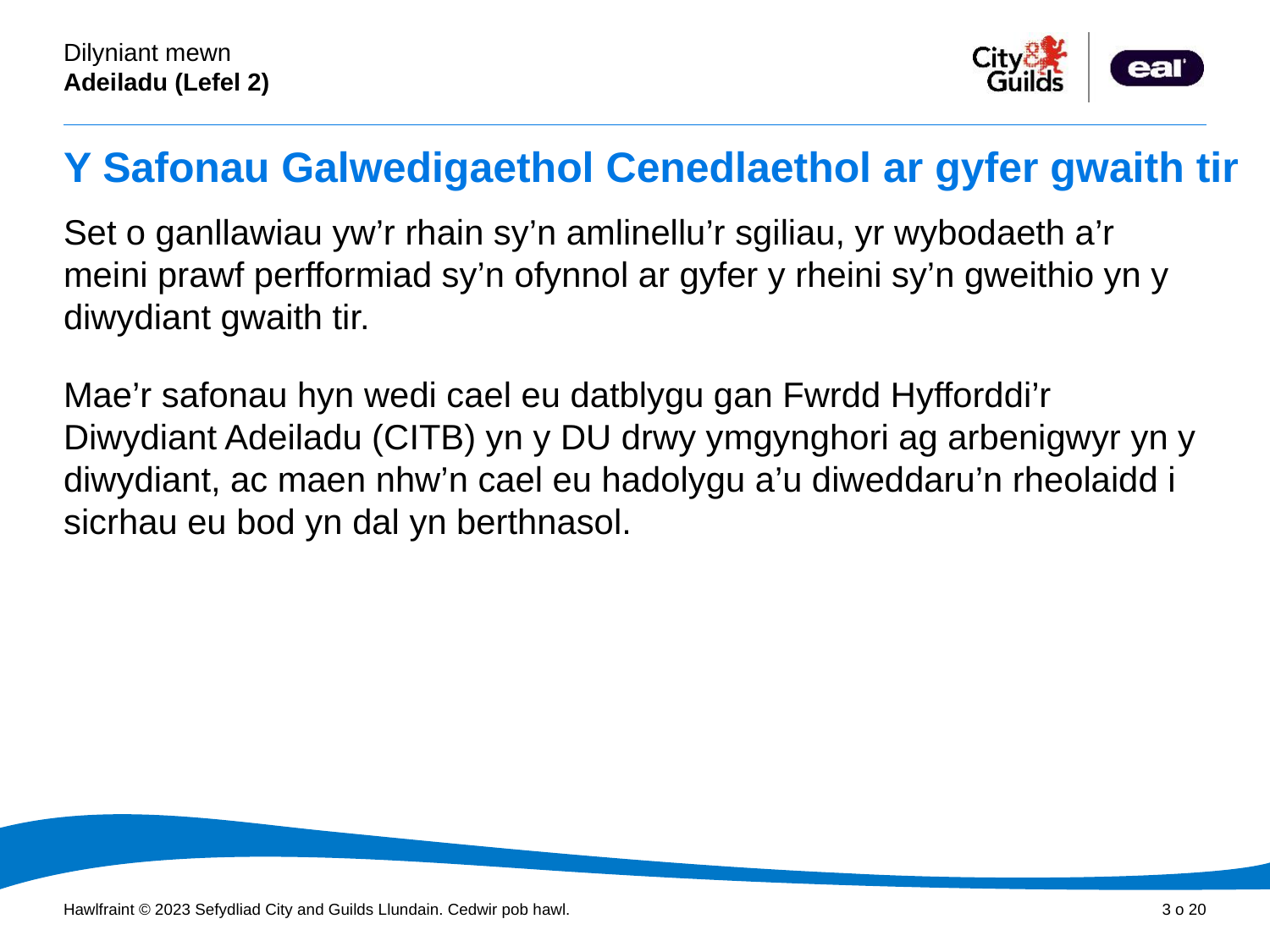

# Y Safonau Galwedigaethol Cenedlaethol ar gyfer gwaith tir
Set o ganllawiau yw’r rhain sy’n amlinellu’r sgiliau, yr wybodaeth a’r meini prawf perfformiad sy’n ofynnol ar gyfer y rheini sy’n gweithio yn y diwydiant gwaith tir.
Mae’r safonau hyn wedi cael eu datblygu gan Fwrdd Hyfforddi’r Diwydiant Adeiladu (CITB) yn y DU drwy ymgynghori ag arbenigwyr yn y diwydiant, ac maen nhw’n cael eu hadolygu a’u diweddaru’n rheolaidd i sicrhau eu bod yn dal yn berthnasol.